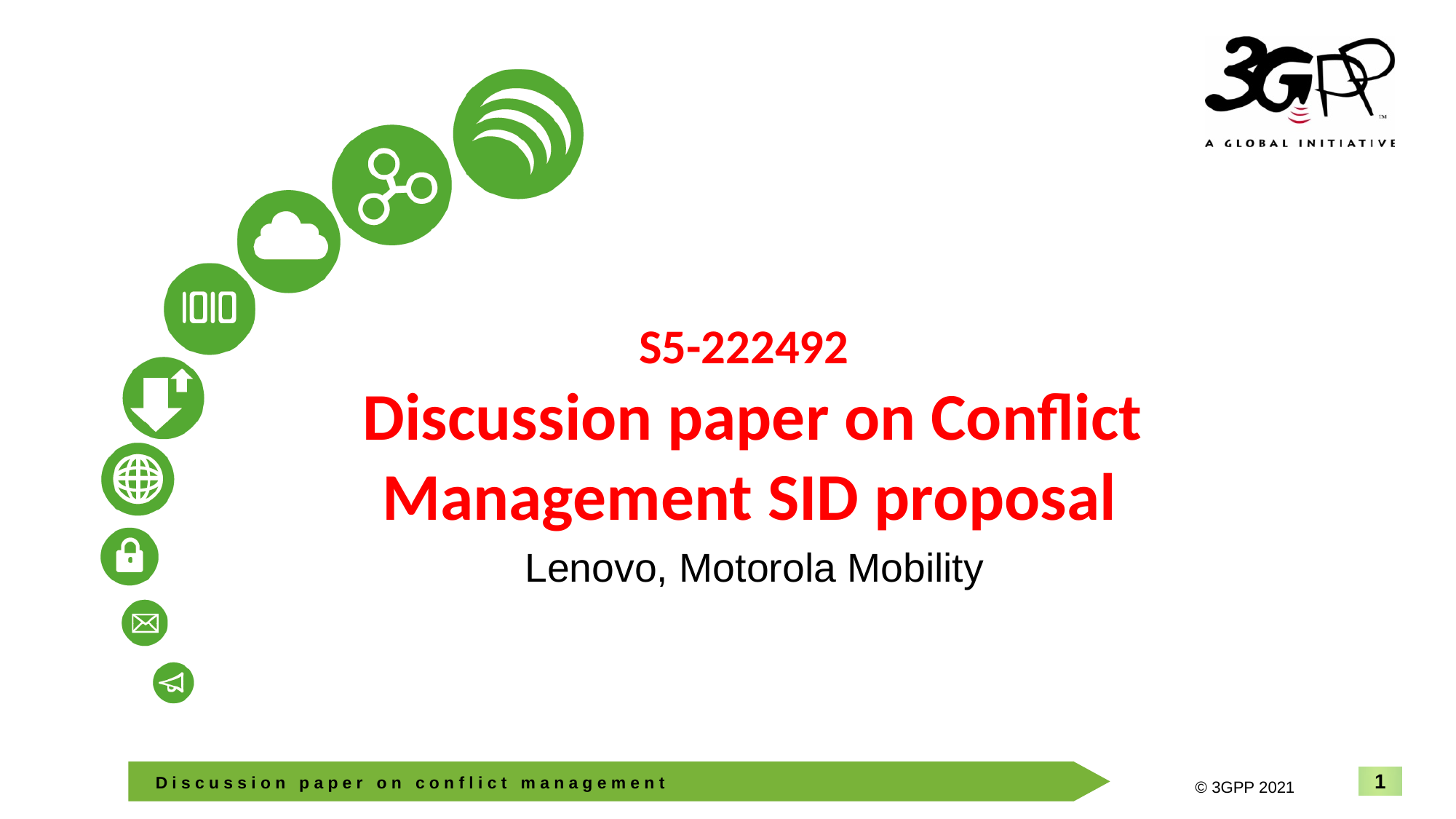

# S5-222492 Discussion paper on Conflict Management SID proposal
Lenovo, Motorola Mobility